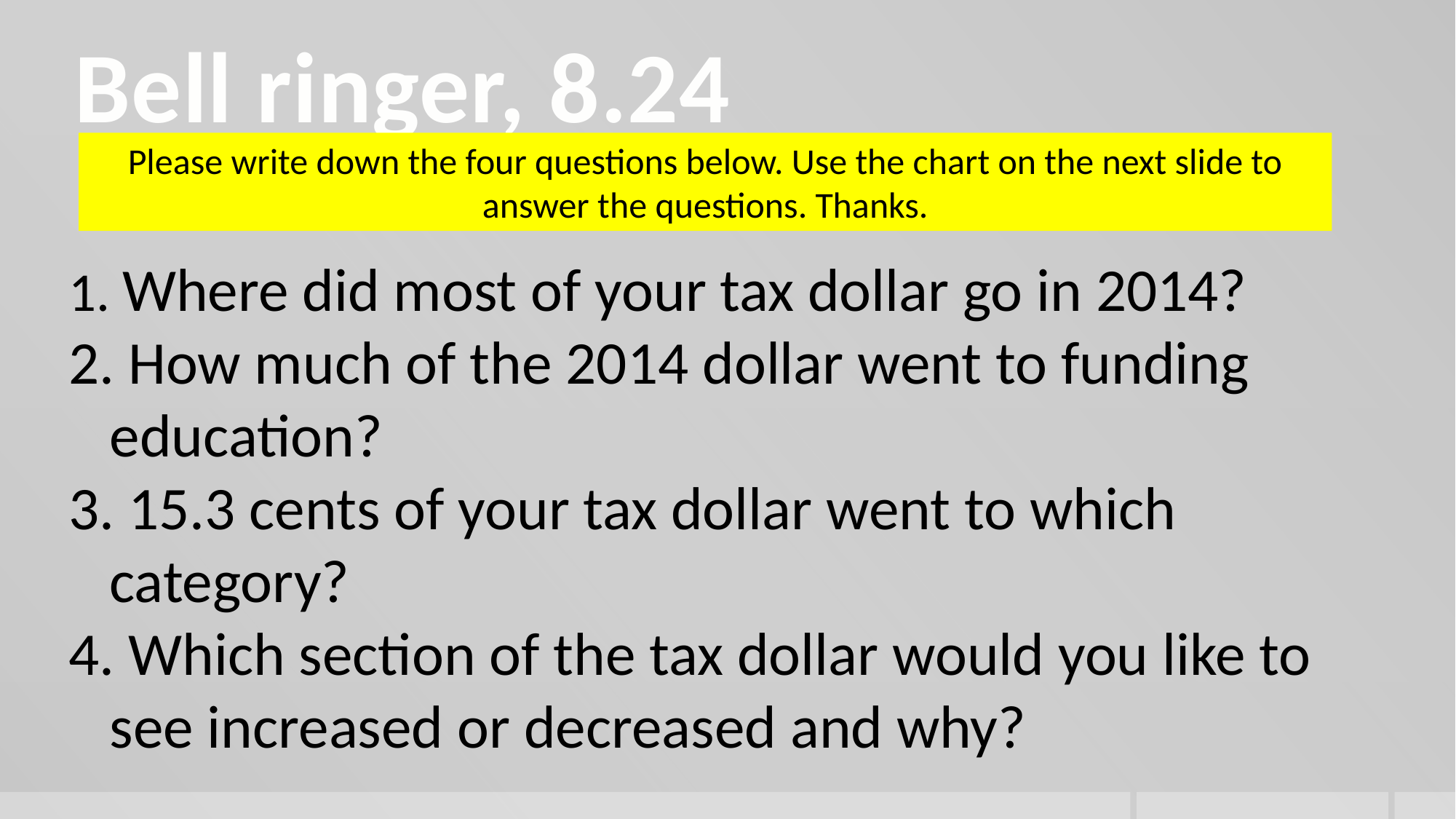

Bell ringer, 8.24
Please write down the four questions below. Use the chart on the next slide to answer the questions. Thanks.
 Where did most of your tax dollar go in 2014?
 How much of the 2014 dollar went to funding education?
 15.3 cents of your tax dollar went to which category?
 Which section of the tax dollar would you like to see increased or decreased and why?